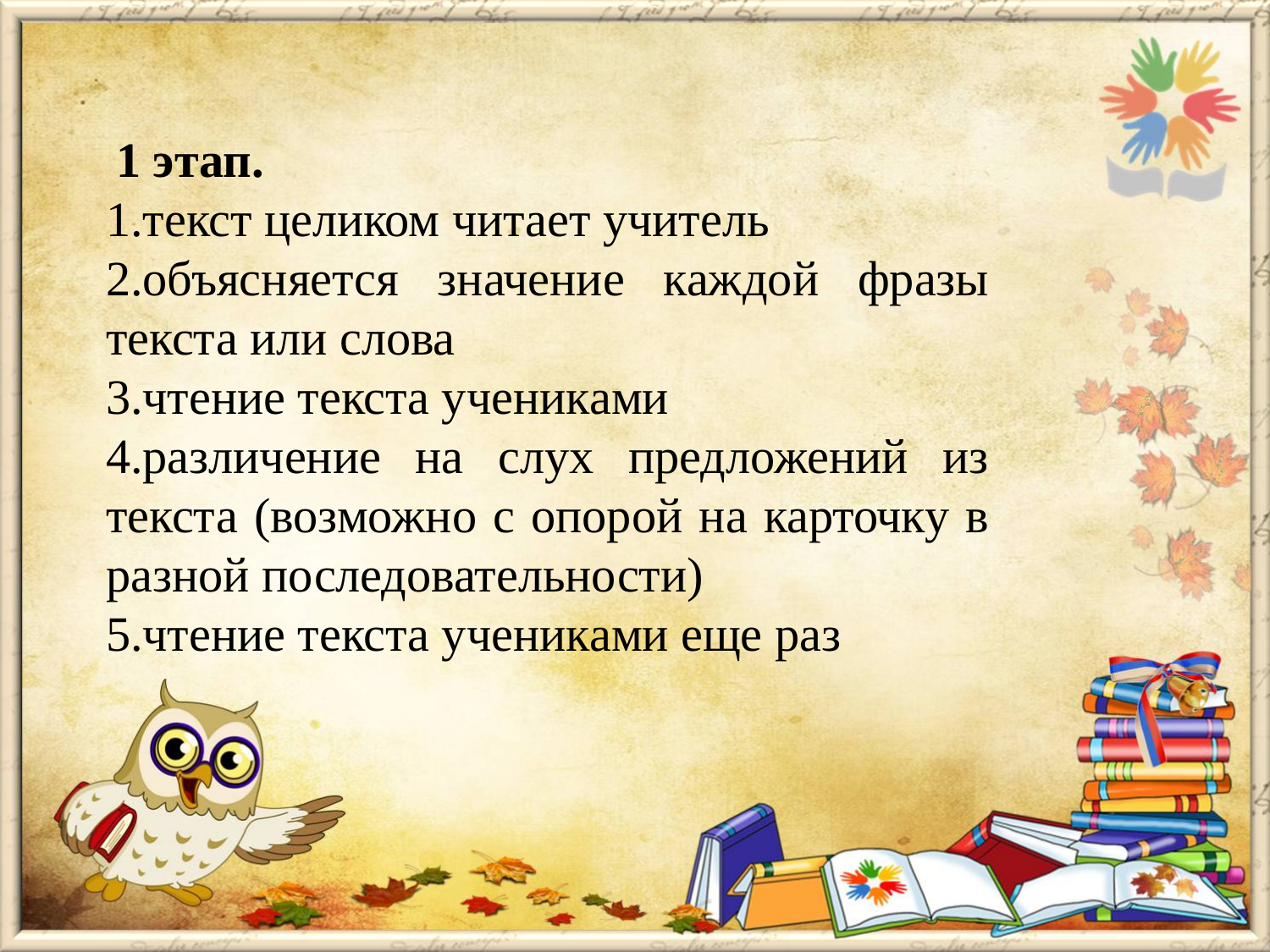

1 этап.
текст целиком читает учитель
объясняется значение каждой фразы текста или слова
чтение текста учениками
различение на слух предложений из текста (возможно с опорой на карточку в разной последовательности)
чтение текста учениками еще раз